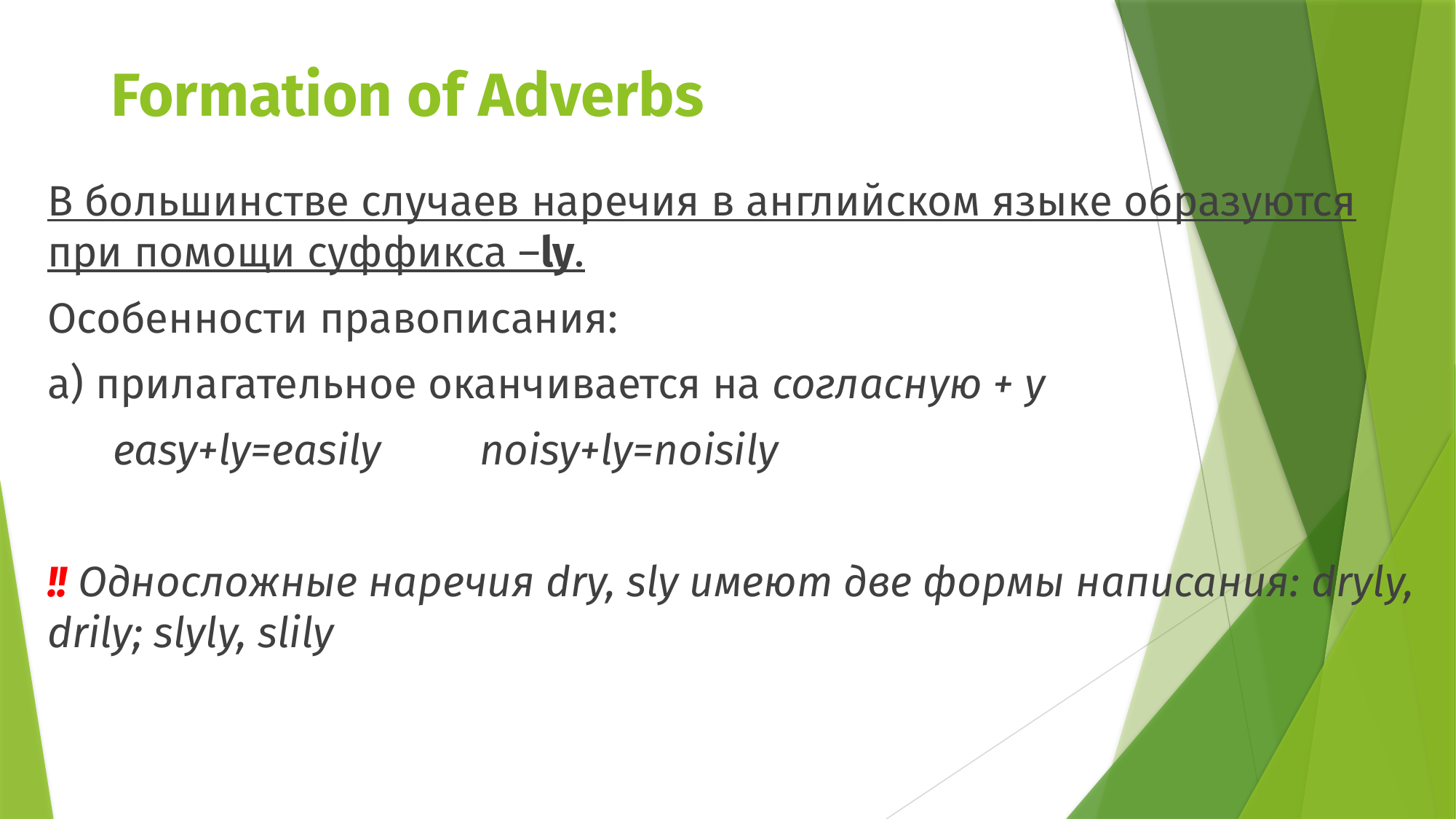

# Formation of Adverbs
В большинстве случаев наречия в английском языке образуются при помощи суффикса –ly.
Особенности правописания:
а) прилагательное оканчивается на согласную + y
      easy+ly=easily         noisy+ly=noisily

!! Односложные наречия dry, sly имеют две формы написания: dryly, drily; slyly, slily